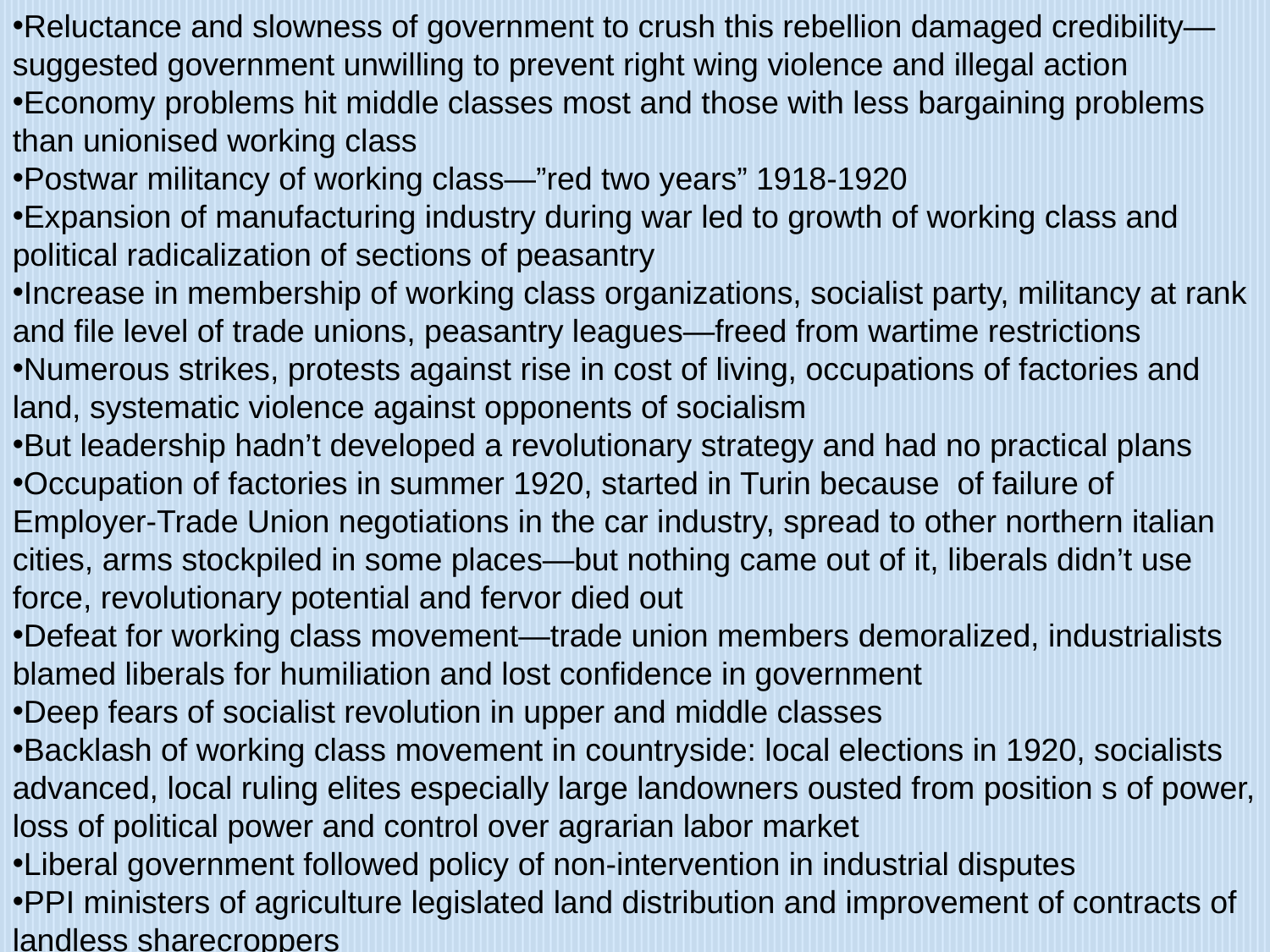

Reluctance and slowness of government to crush this rebellion damaged credibility—suggested government unwilling to prevent right wing violence and illegal action
Economy problems hit middle classes most and those with less bargaining problems than unionised working class
Postwar militancy of working class—”red two years” 1918-1920
Expansion of manufacturing industry during war led to growth of working class and political radicalization of sections of peasantry
Increase in membership of working class organizations, socialist party, militancy at rank and file level of trade unions, peasantry leagues—freed from wartime restrictions
Numerous strikes, protests against rise in cost of living, occupations of factories and land, systematic violence against opponents of socialism
But leadership hadn’t developed a revolutionary strategy and had no practical plans
Occupation of factories in summer 1920, started in Turin because  of failure of Employer-Trade Union negotiations in the car industry, spread to other northern italian cities, arms stockpiled in some places—but nothing came out of it, liberals didn’t use force, revolutionary potential and fervor died out
Defeat for working class movement—trade union members demoralized, industrialists blamed liberals for humiliation and lost confidence in government
Deep fears of socialist revolution in upper and middle classes
Backlash of working class movement in countryside: local elections in 1920, socialists advanced, local ruling elites especially large landowners ousted from position s of power, loss of political power and control over agrarian labor market
Liberal government followed policy of non-intervention in industrial disputes
PPI ministers of agriculture legislated land distribution and improvement of contracts of  landless sharecroppers